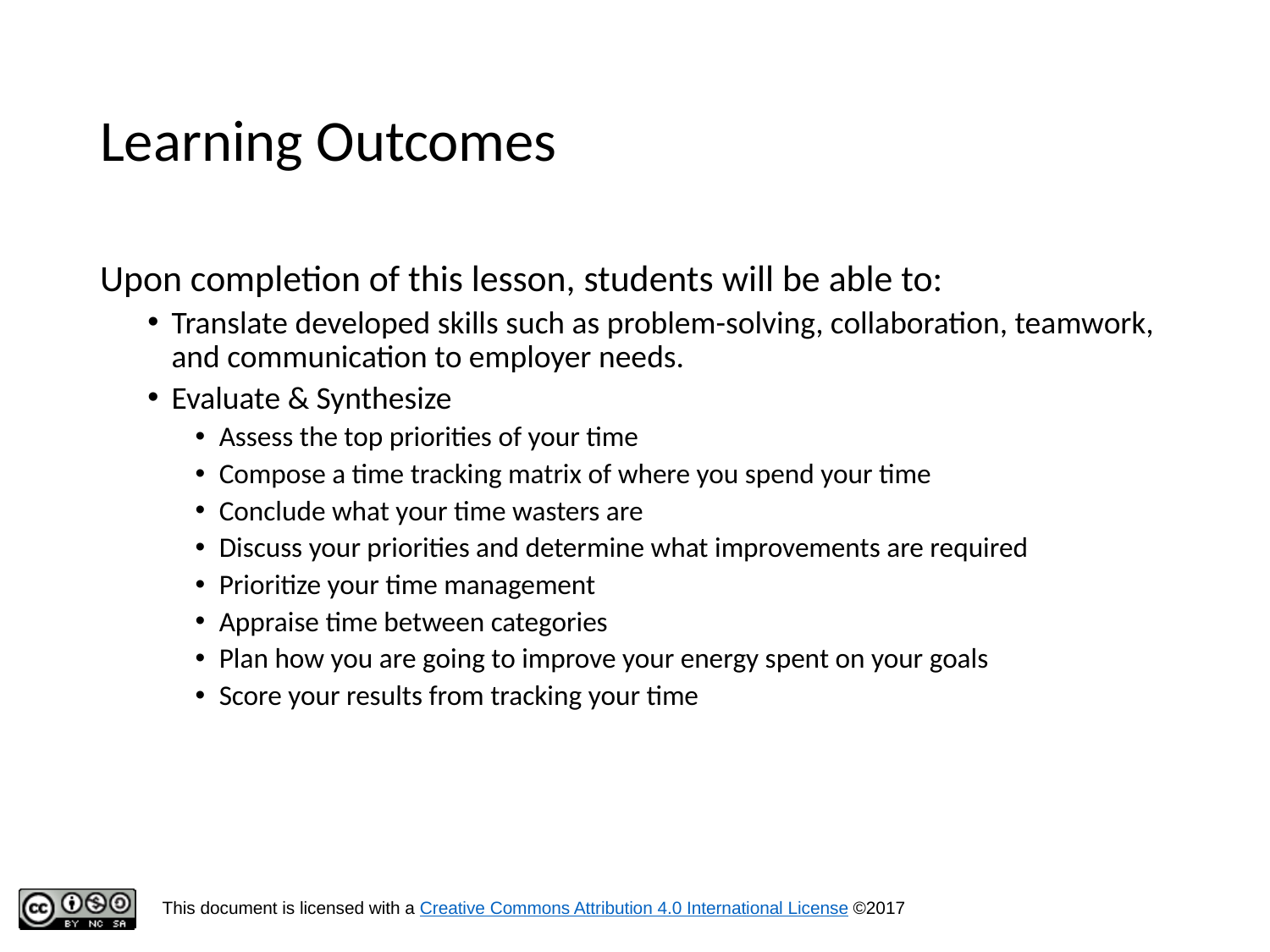

# Learning Outcomes
Upon completion of this lesson, students will be able to:
Translate developed skills such as problem-solving, collaboration, teamwork, and communication to employer needs.
Evaluate & Synthesize
Assess the top priorities of your time
Compose a time tracking matrix of where you spend your time
Conclude what your time wasters are
Discuss your priorities and determine what improvements are required
Prioritize your time management
Appraise time between categories
Plan how you are going to improve your energy spent on your goals
Score your results from tracking your time